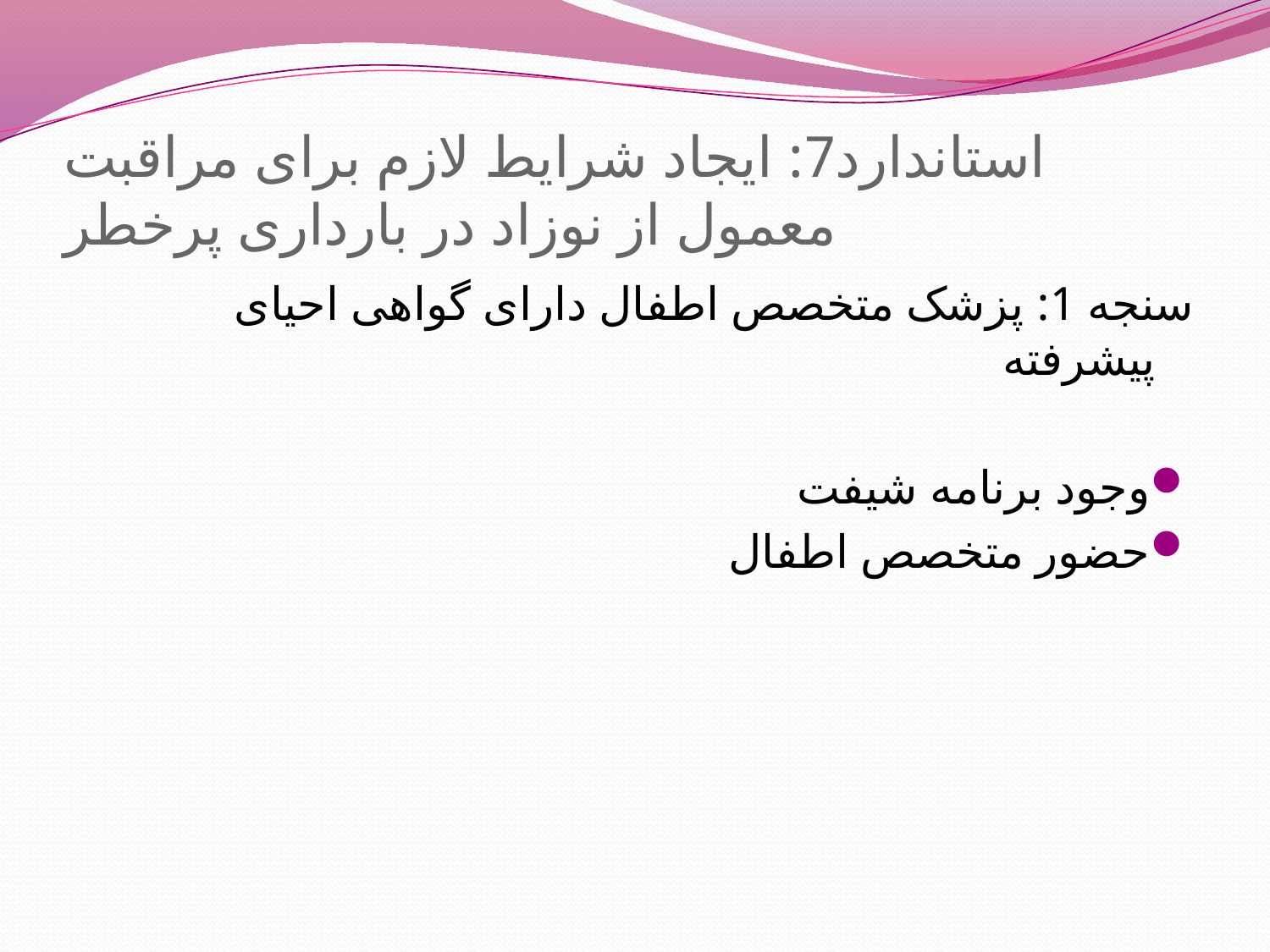

# استاندارد7: ایجاد شرایط لازم برای مراقبت معمول از نوزاد در بارداری پرخطر
سنجه 1: پزشک متخصص اطفال دارای گواهی احیای پیشرفته

وجود برنامه شیفت
حضور متخصص اطفال